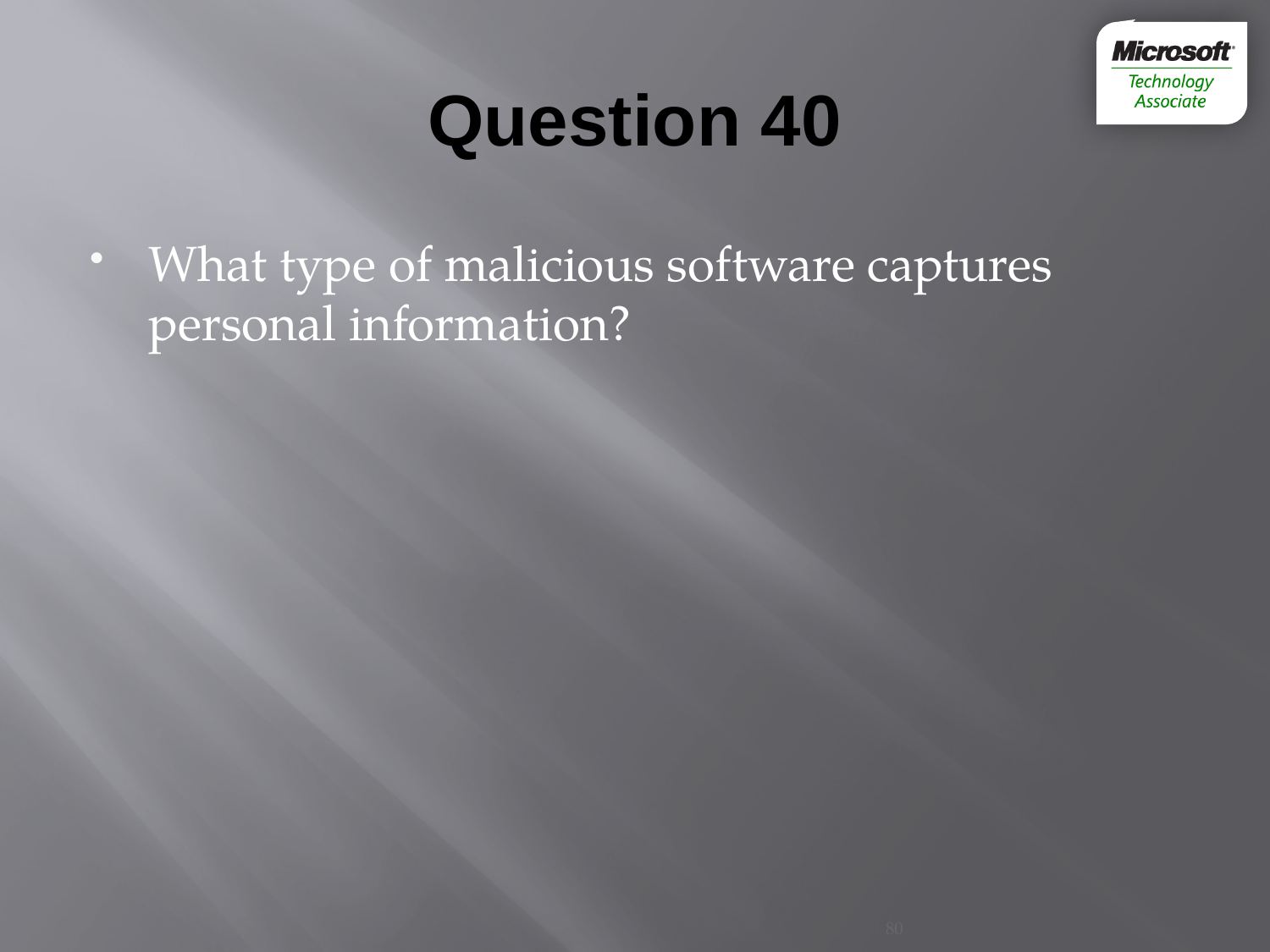

# Question 40
What type of malicious software captures personal information?
80